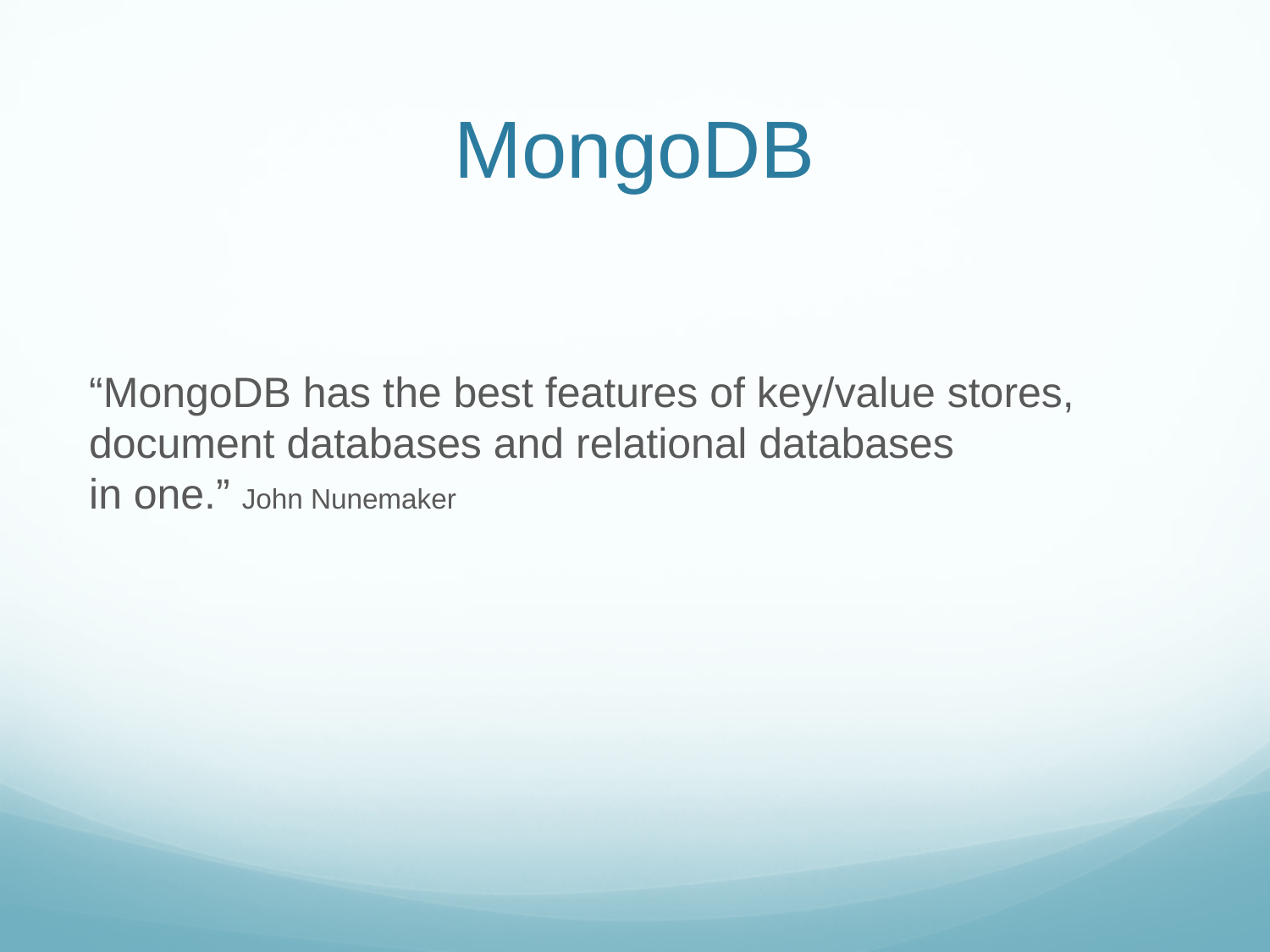

# MongoDB
“MongoDB has the best features of key/value stores, document databases and relational databases
in one.” John Nunemaker